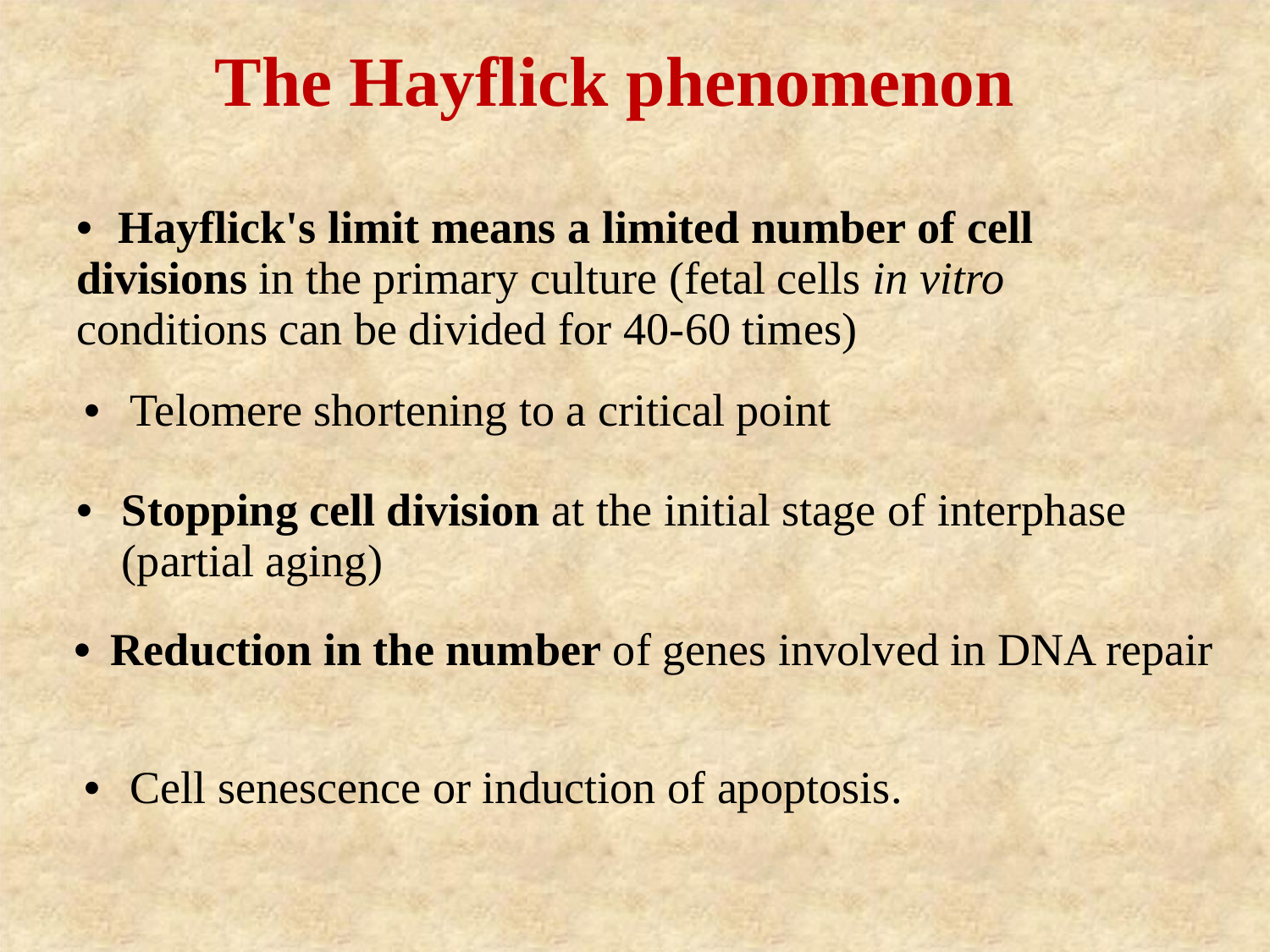

The Hayflick phenomenon
•  Hayflick's limit means a limited number of cell divisions in the primary culture (fetal cells in vitro conditions can be divided for 40-60 times)
• Telomere shortening to a critical point

• Stopping cell division at the initial stage of interphase
    (partial aging)
•  Reduction in the number of genes involved in DNA repair

• Cell senescence or induction of apoptosis.